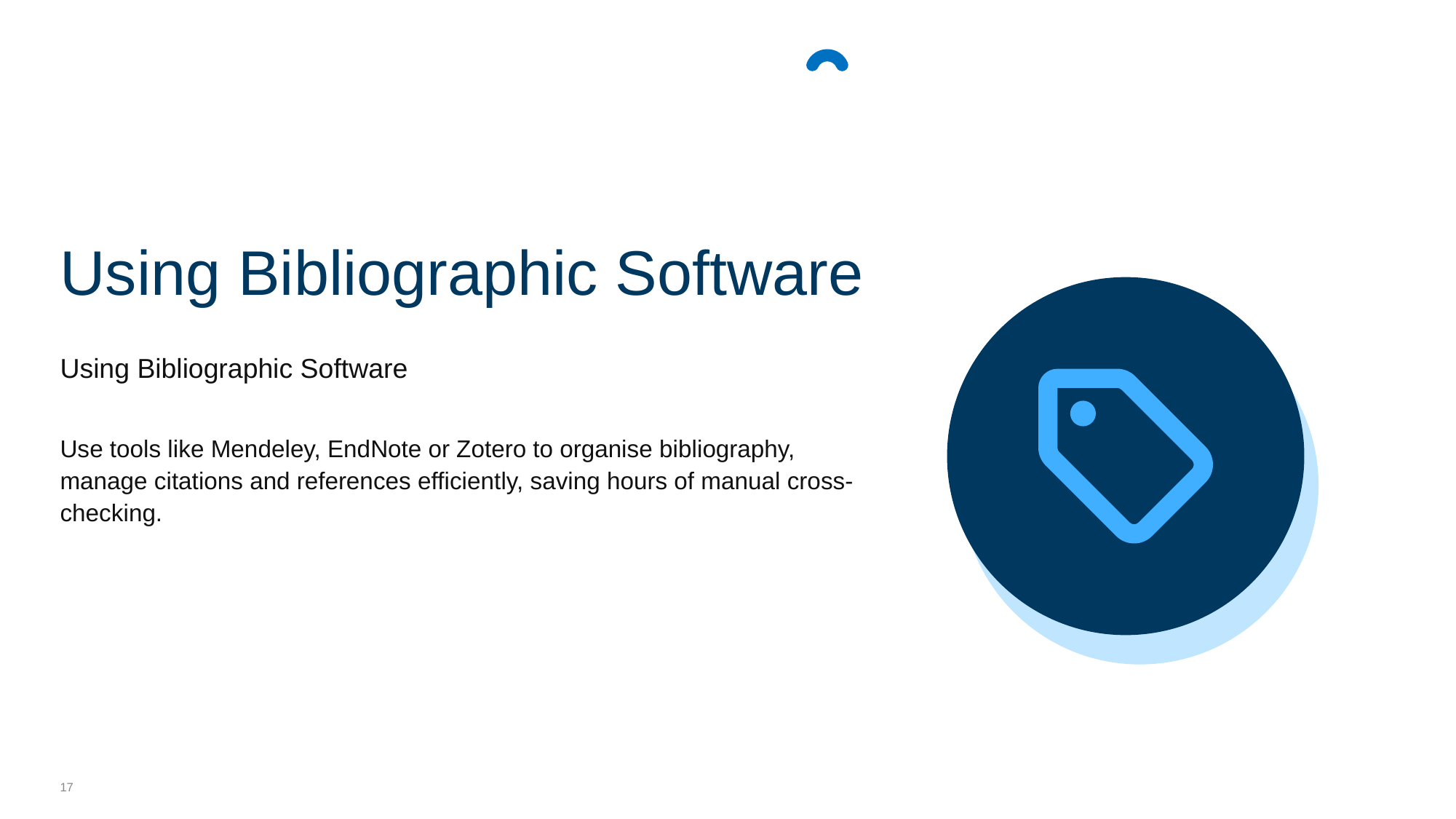

Using Bibliographic Software

Using Bibliographic Software

Use tools like Mendeley, EndNote or Zotero to organise bibliography, manage citations and references efficiently, saving hours of manual cross-checking.
17